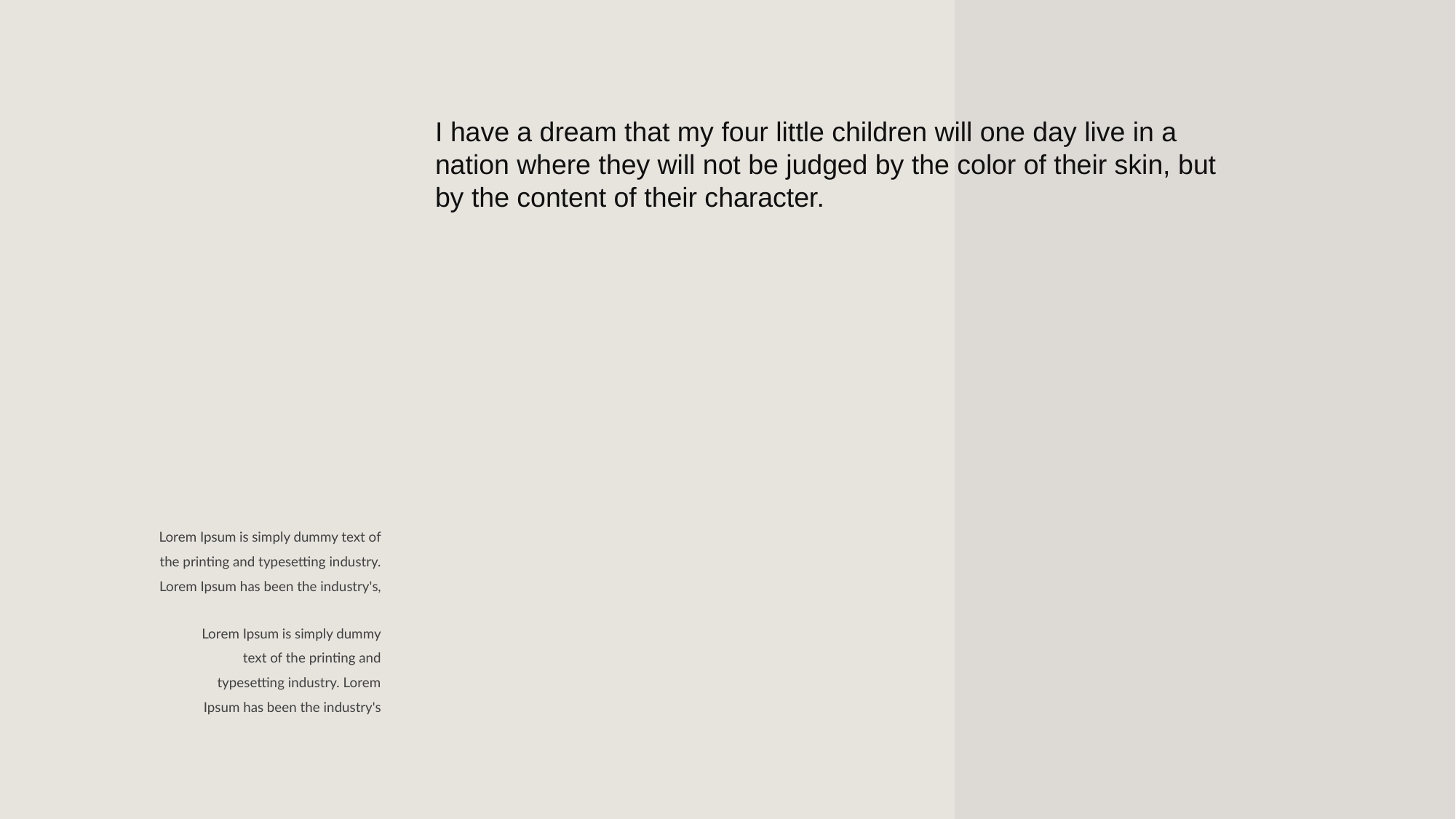

I have a dream that my four little children will one day live in a nation where they will not be judged by the color of their skin, but by the content of their character.

Lorem Ipsum is simply dummy text of the printing and typesetting industry. Lorem Ipsum has been the industry's,
Lorem Ipsum is simply dummy text of the printing and typesetting industry. Lorem Ipsum has been the industry's